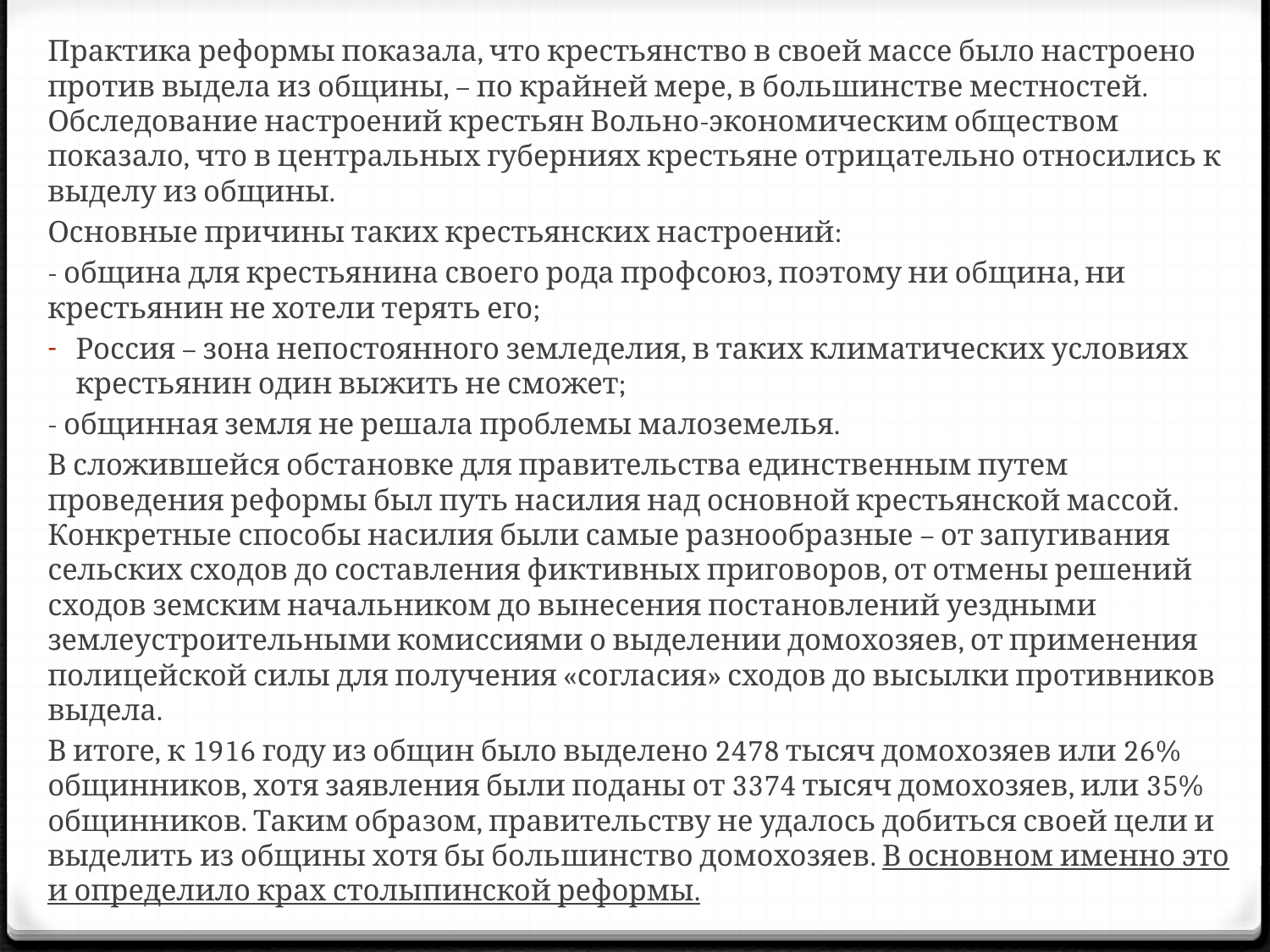

Практика реформы показала, что крестьянство в своей массе было настроено против выдела из общины, – по крайней мере, в большинстве местностей. Обследование настроений крестьян Вольно-экономическим обществом показало, что в центральных губерниях крестьяне отрицательно относились к выделу из общины.
Основные причины таких крестьянских настроений:
- община для крестьянина своего рода профсоюз, поэтому ни община, ни крестьянин не хотели терять его;
Россия – зона непостоянного земледелия, в таких климатических условиях крестьянин один выжить не сможет;
- общинная земля не решала проблемы малоземелья.
В сложившейся обстановке для правительства единственным путем проведения реформы был путь насилия над основной крестьянской массой. Конкретные способы насилия были самые разнообразные – от запугивания сельских сходов до составления фиктивных приговоров, от отмены решений сходов земским начальником до вынесения постановлений уездными землеустроительными комиссиями о выделении домохозяев, от применения полицейской силы для получения «согласия» сходов до высылки противников выдела.
В итоге, к 1916 году из общин было выделено 2478 тысяч домохозяев или 26% общинников, хотя заявления были поданы от 3374 тысяч домохозяев, или 35% общинников. Таким образом, правительству не удалось добиться своей цели и выделить из общины хотя бы большинство домохозяев. В основном именно это и определило крах столыпинской реформы.